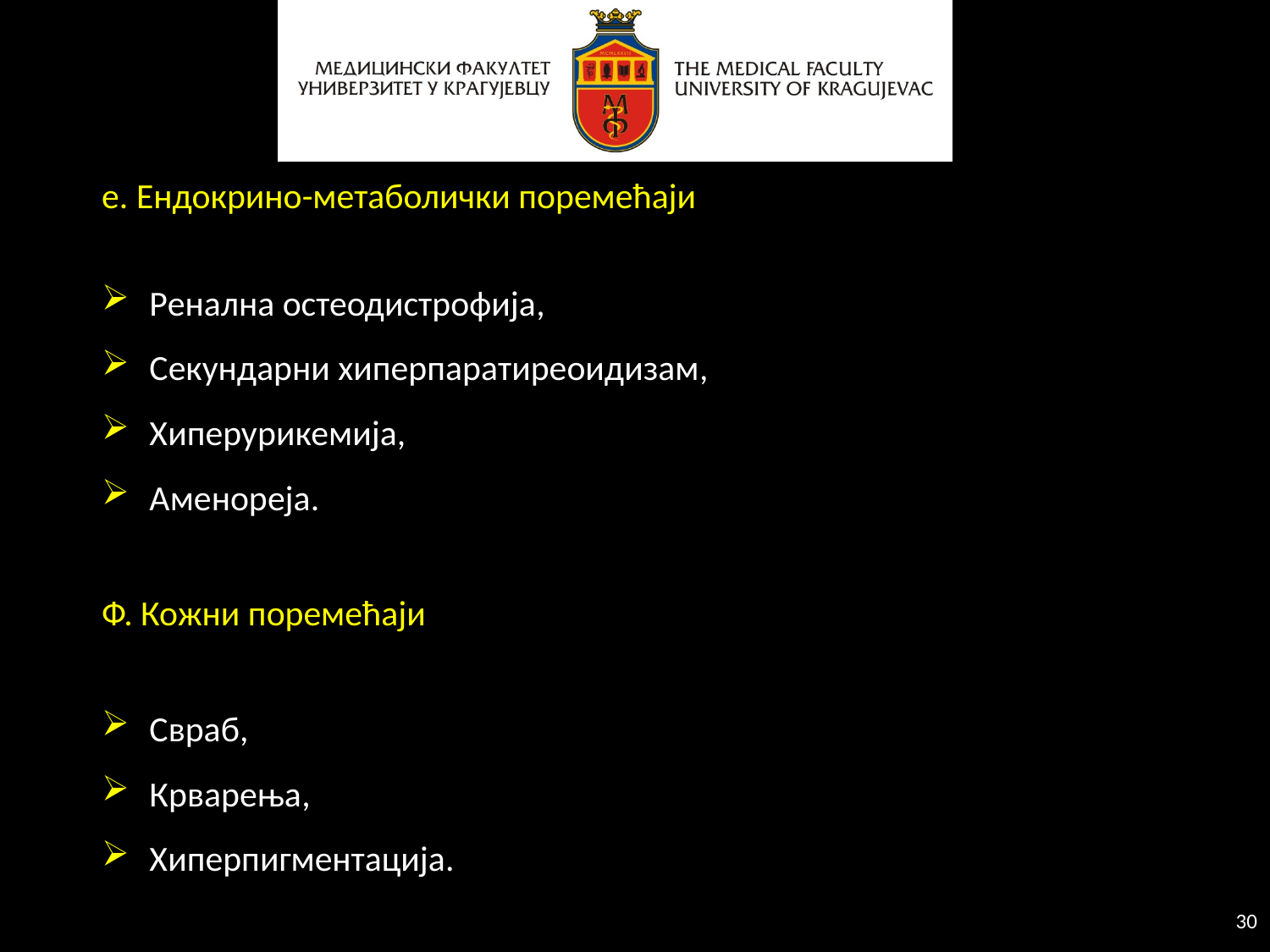

е. Ендокрино-метаболички поремећаји
Ренална остеодистрофија,
Секундарни хиперпаратиреоидизам,
Хиперурикемија,
Аменореја.
Ф. Кожни поремећаји
Свраб,
Крварења,
Хиперпигментација.
30